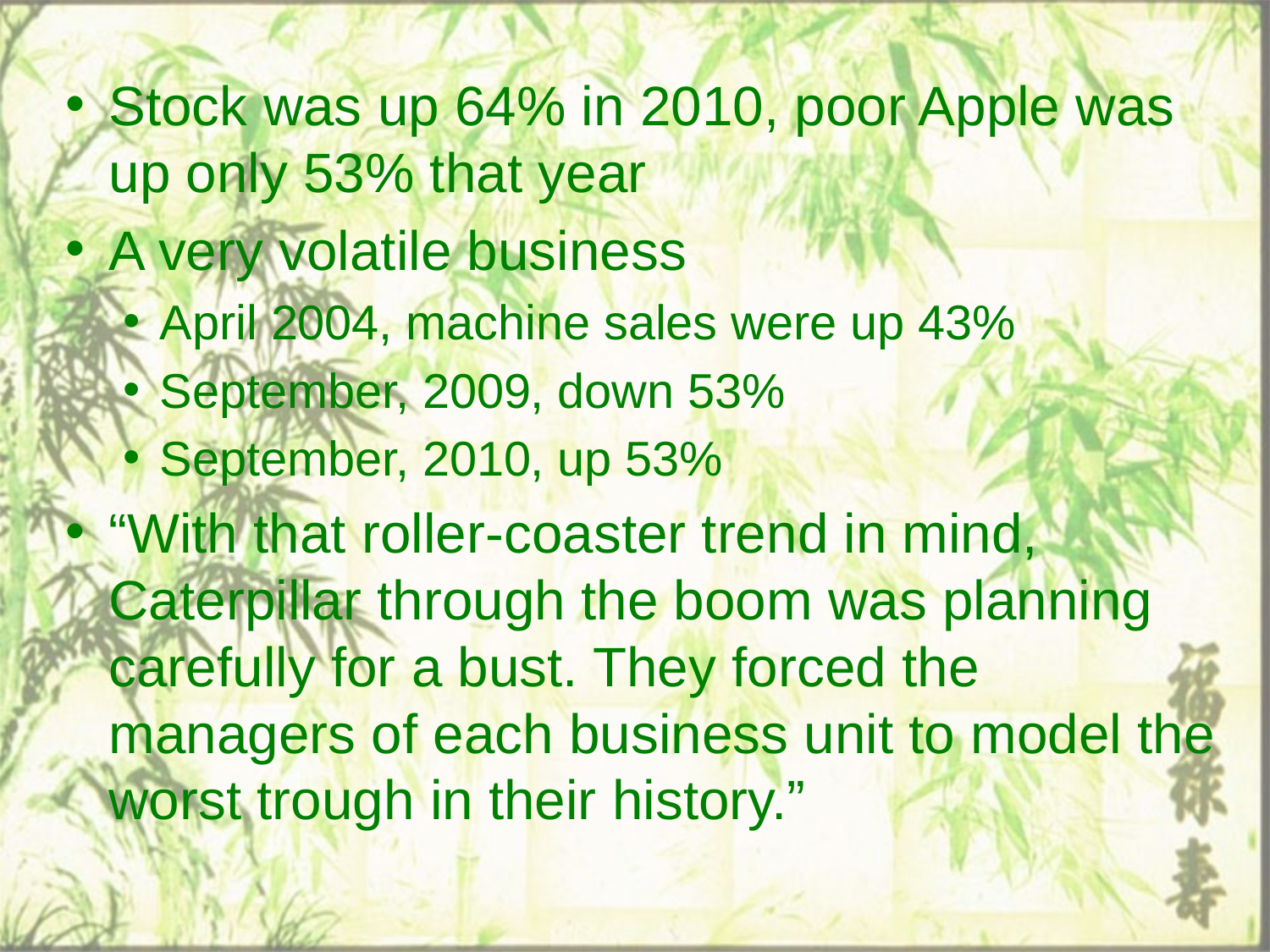

Stock was up 64% in 2010, poor Apple was up only 53% that year
A very volatile business
April 2004, machine sales were up 43%
September, 2009, down 53%
September, 2010, up 53%
“With that roller-coaster trend in mind, Caterpillar through the boom was planning carefully for a bust. They forced the managers of each business unit to model the worst trough in their history.”